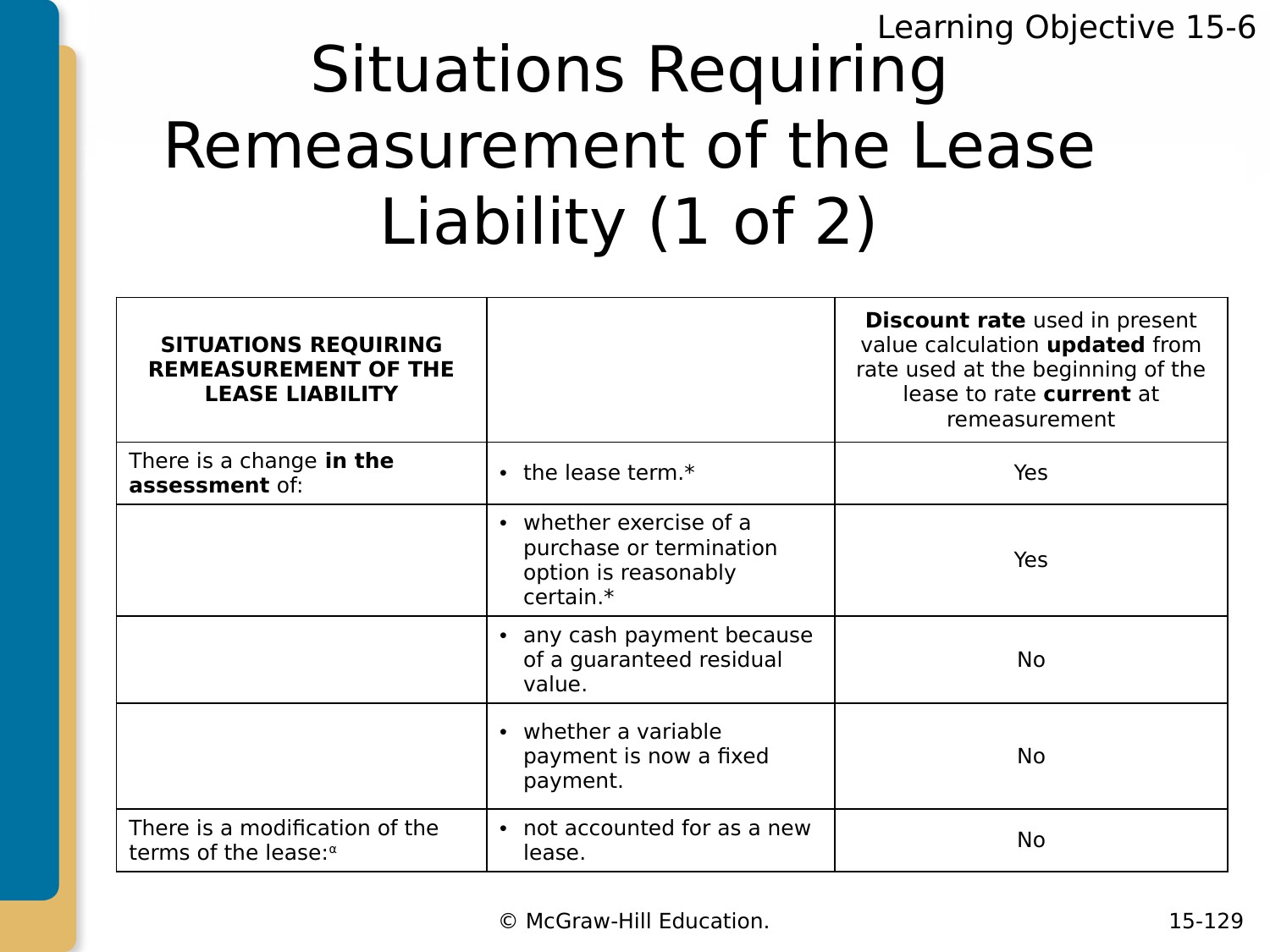

Learning Objective 15-6
# Situations Requiring Remeasurement of the Lease Liability (1 of 2)
| SITUATIONS REQUIRING REMEASUREMENT OF THE LEASE LIABILITY |  | Discount rate used in present value calculation updated from rate used at the beginning of the lease to rate current at remeasurement |
| --- | --- | --- |
| There is a change in the assessment of: | the lease term.\* | Yes |
|  | whether exercise of a purchase or termination option is reasonably certain.\* | Yes |
|  | any cash payment because of a guaranteed residual value. | No |
|  | whether a variable payment is now a fixed payment. | No |
| There is a modification of the terms of the lease:α | not accounted for as a new lease. | No |